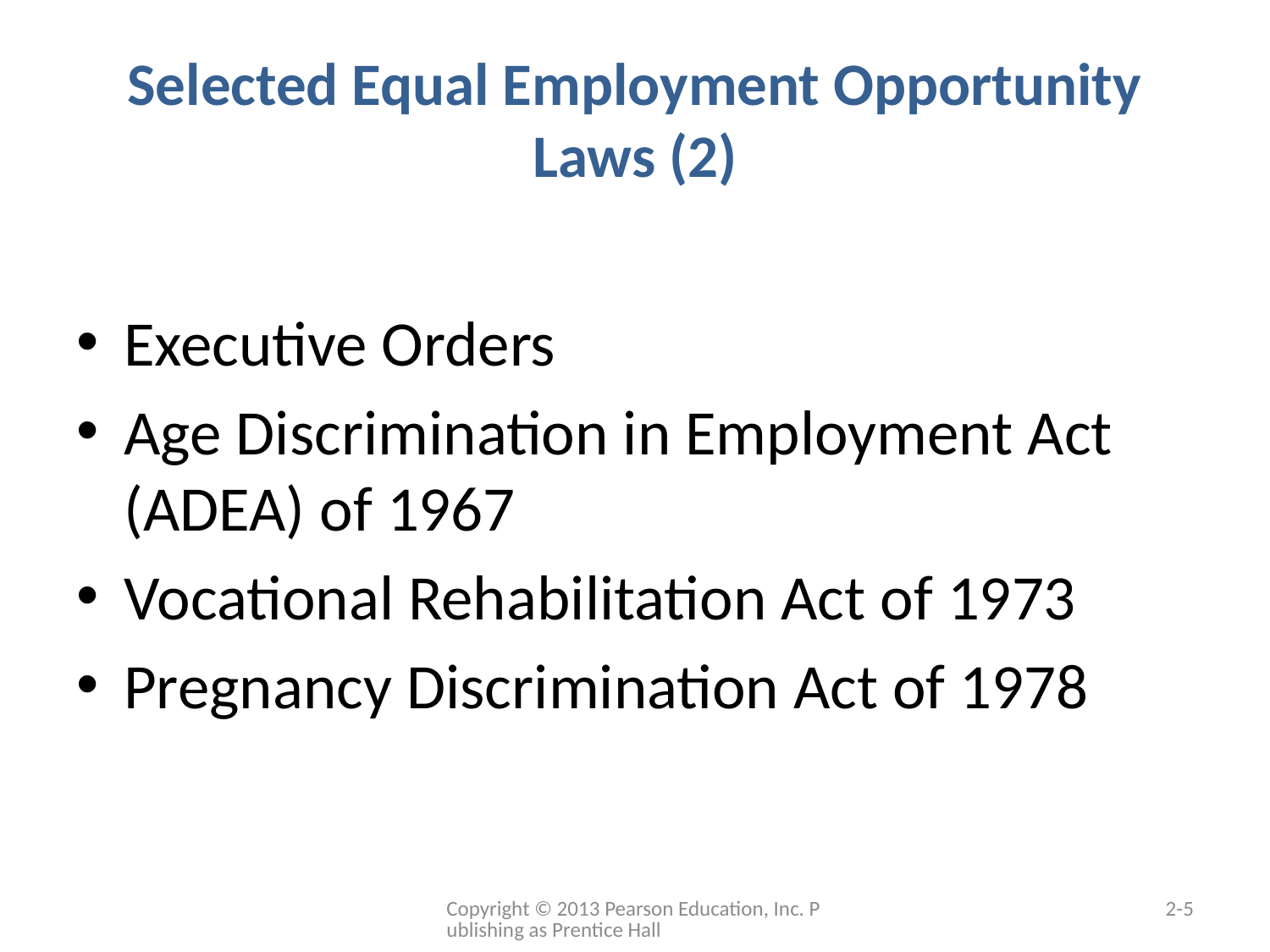

# Selected Equal Employment Opportunity Laws (2)
Executive Orders
Age Discrimination in Employment Act (ADEA) of 1967
Vocational Rehabilitation Act of 1973
Pregnancy Discrimination Act of 1978
Copyright © 2013 Pearson Education, Inc. Publishing as Prentice Hall
2-5